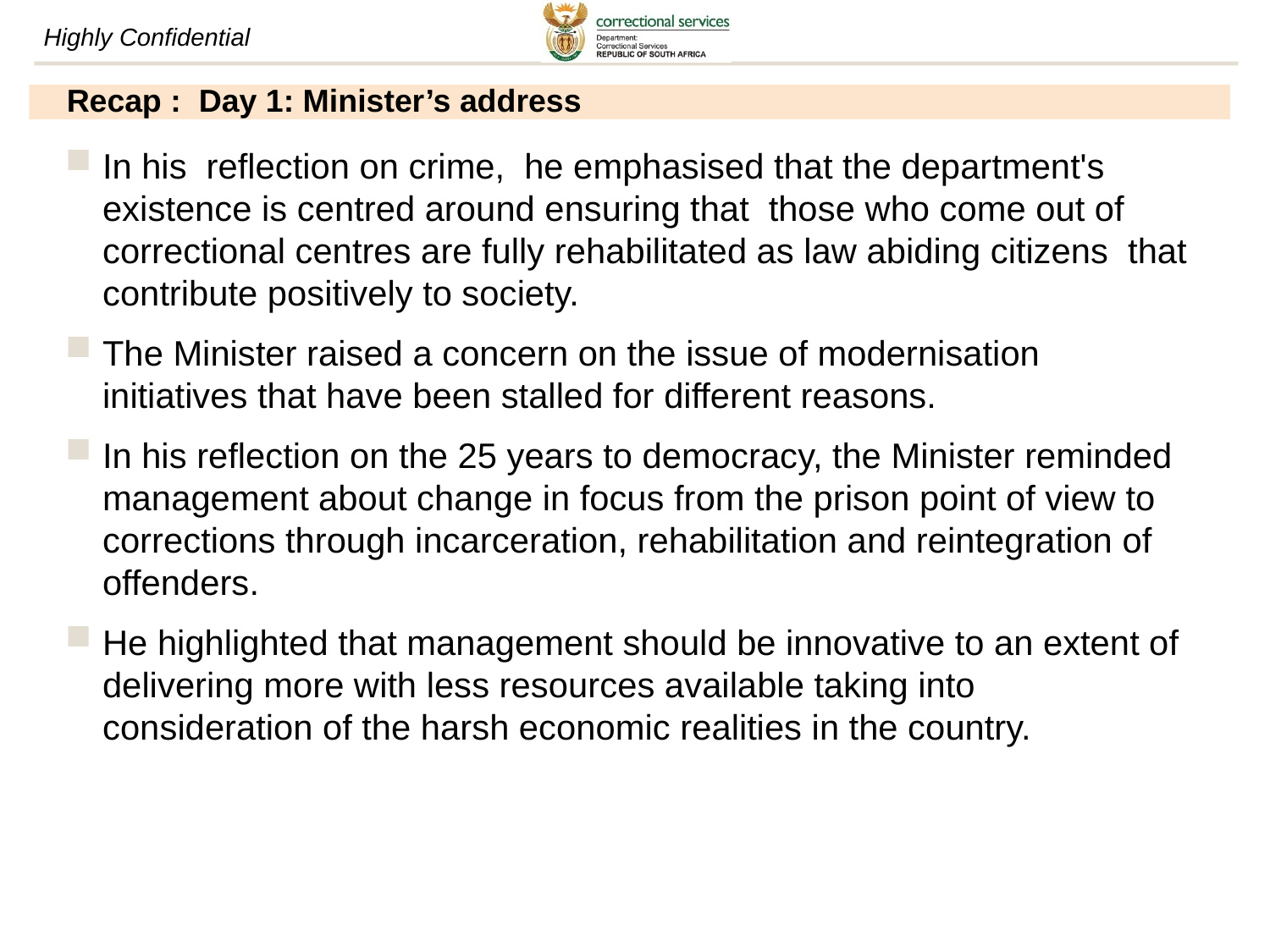

# Recap :  Day 1: Minister’s address
In his  reflection on crime,  he emphasised that the department's existence is centred around ensuring that  those who come out of  correctional centres are fully rehabilitated as law abiding citizens  that contribute positively to society.
The Minister raised a concern on the issue of modernisation initiatives that have been stalled for different reasons.
In his reflection on the 25 years to democracy, the Minister reminded management about change in focus from the prison point of view to corrections through incarceration, rehabilitation and reintegration of offenders.
He highlighted that management should be innovative to an extent of delivering more with less resources available taking into consideration of the harsh economic realities in the country.